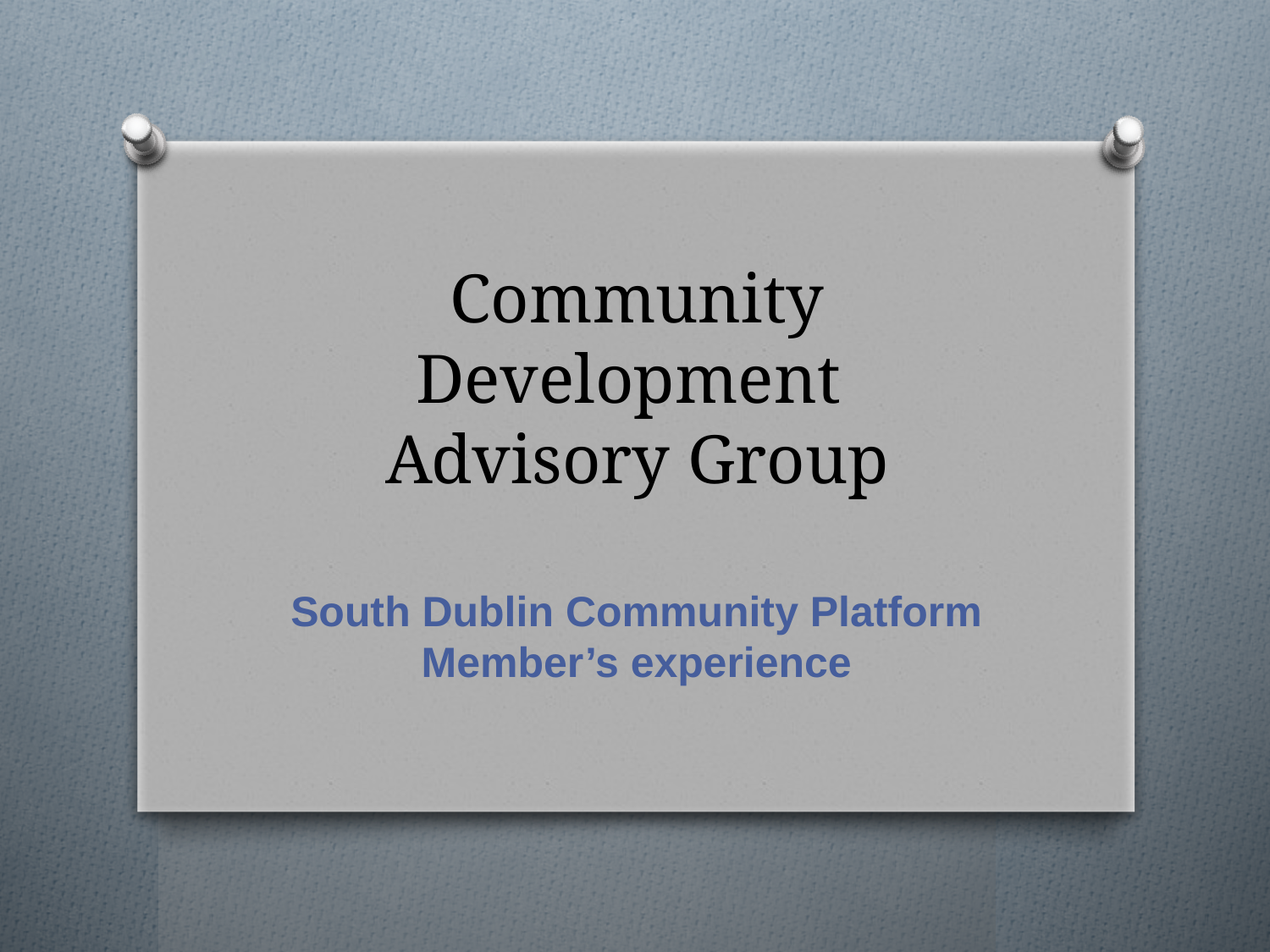

# Community Development Advisory Group

South Dublin Community Platform Member’s experience